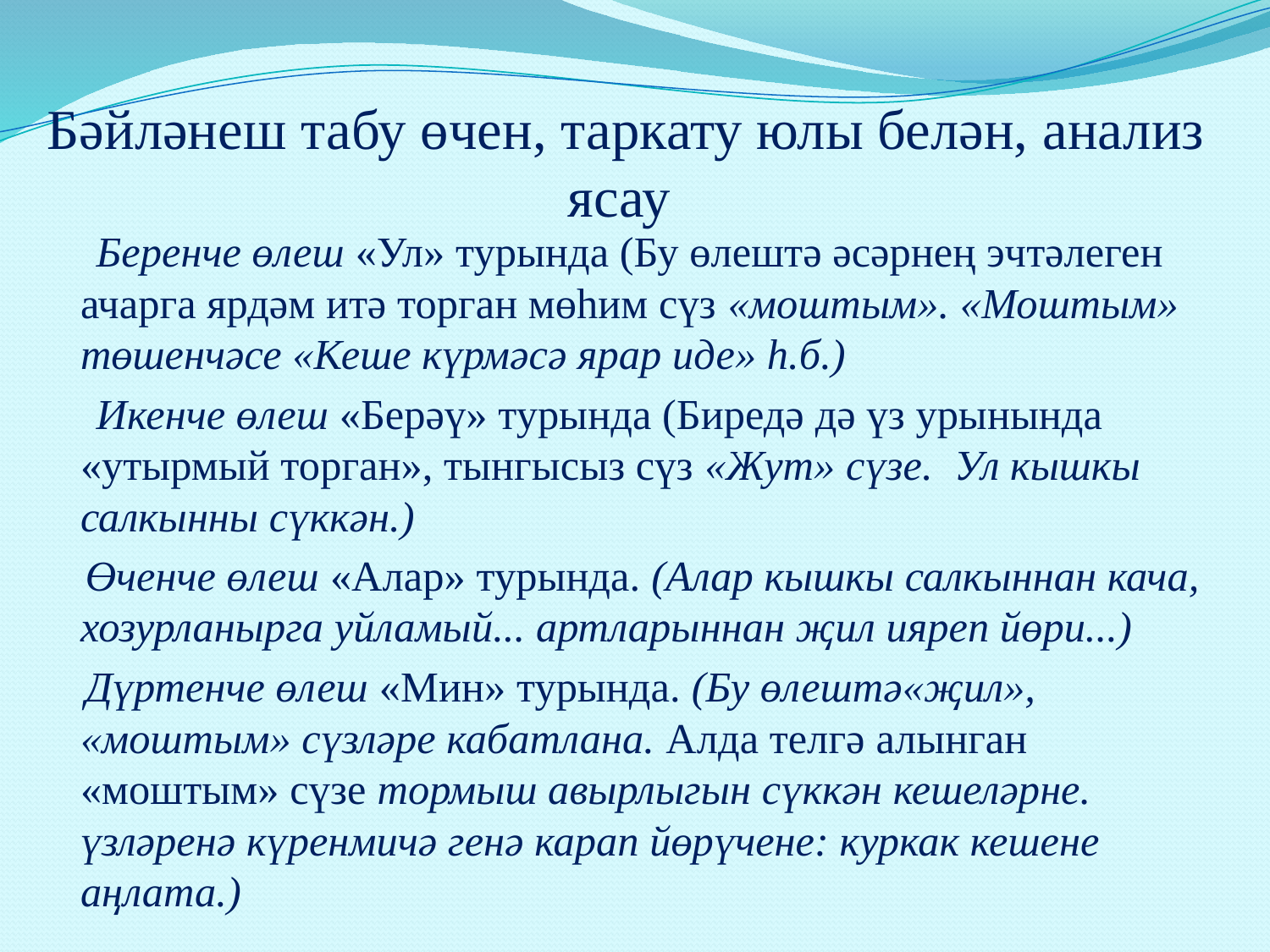

# Бәйләнеш табу өчен, таркату юлы белән, анализ ясау
     Беренче өлеш «Ул» турында (Бу өлештә әсәрнең эчтәлеген ачарга ярдәм итә торган мөһим сүз «моштым». «Моштым» төшенчәсе «Кеше күрмәсә ярар иде» һ.б.)
     Икенче өлеш «Берәү» турында (Биредә дә үз урынында «утырмый торган», тынгысыз сүз «Жут» сүзе.  Ул кышкы салкынны сүккән.)
    Өченче өлеш «Алар» турында. (Алар кышкы салкыннан кача, хозурланырга уйламый... артларыннан җил ияреп йөри...)
    Дүртенче өлеш «Мин» турында. (Бу өлештә«җил», «моштым» сүзләре кабатлана. Алда телгә алынган «моштым» сүзе тормыш авырлыгын сүккән кешеләрне. үзләренә күренмичә генә карап йөрүчене: куркак кешене аңлата.)